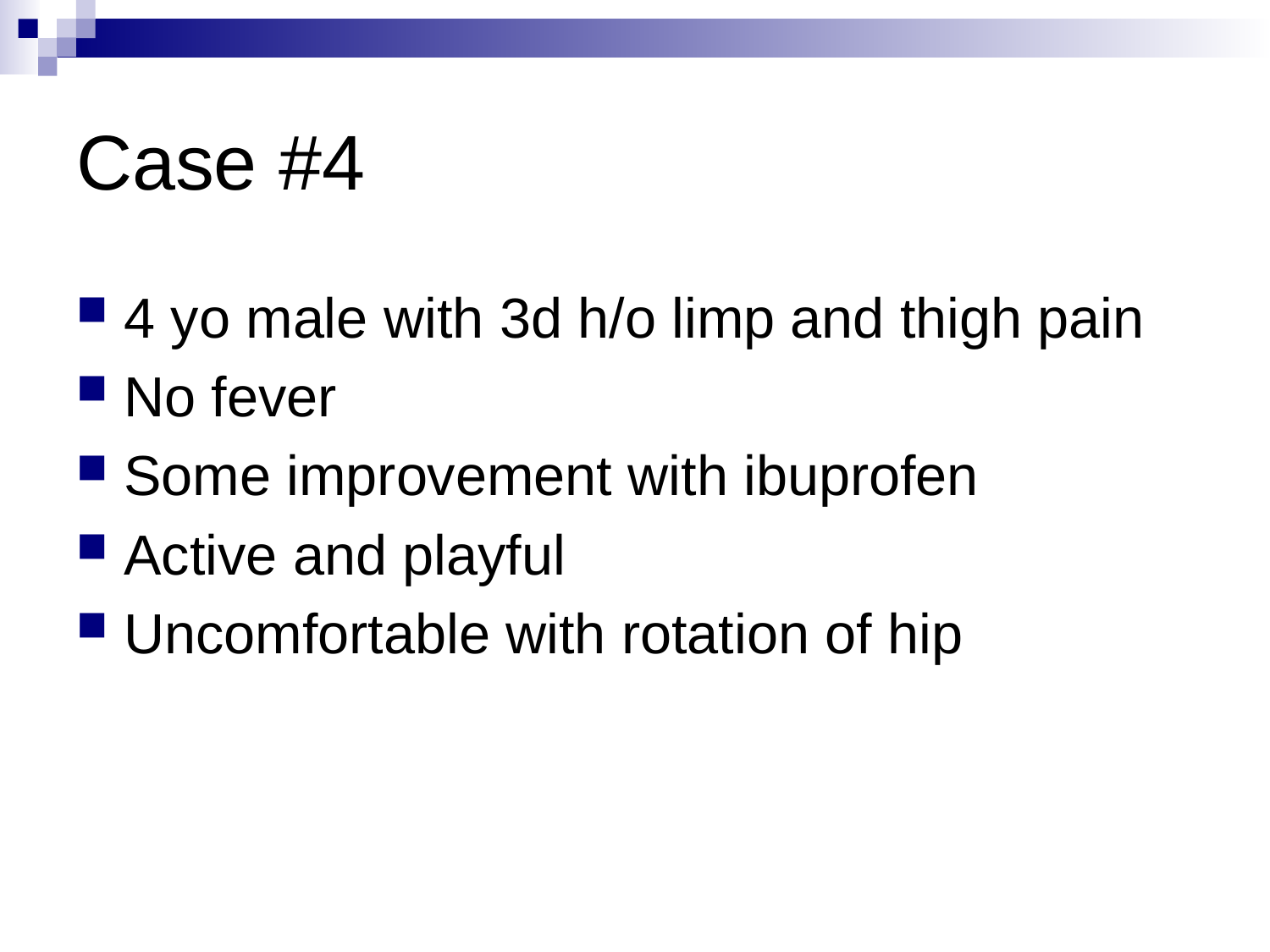

# Case #4
4 yo male with 3d h/o limp and thigh pain
No fever
Some improvement with ibuprofen
Active and playful
Uncomfortable with rotation of hip